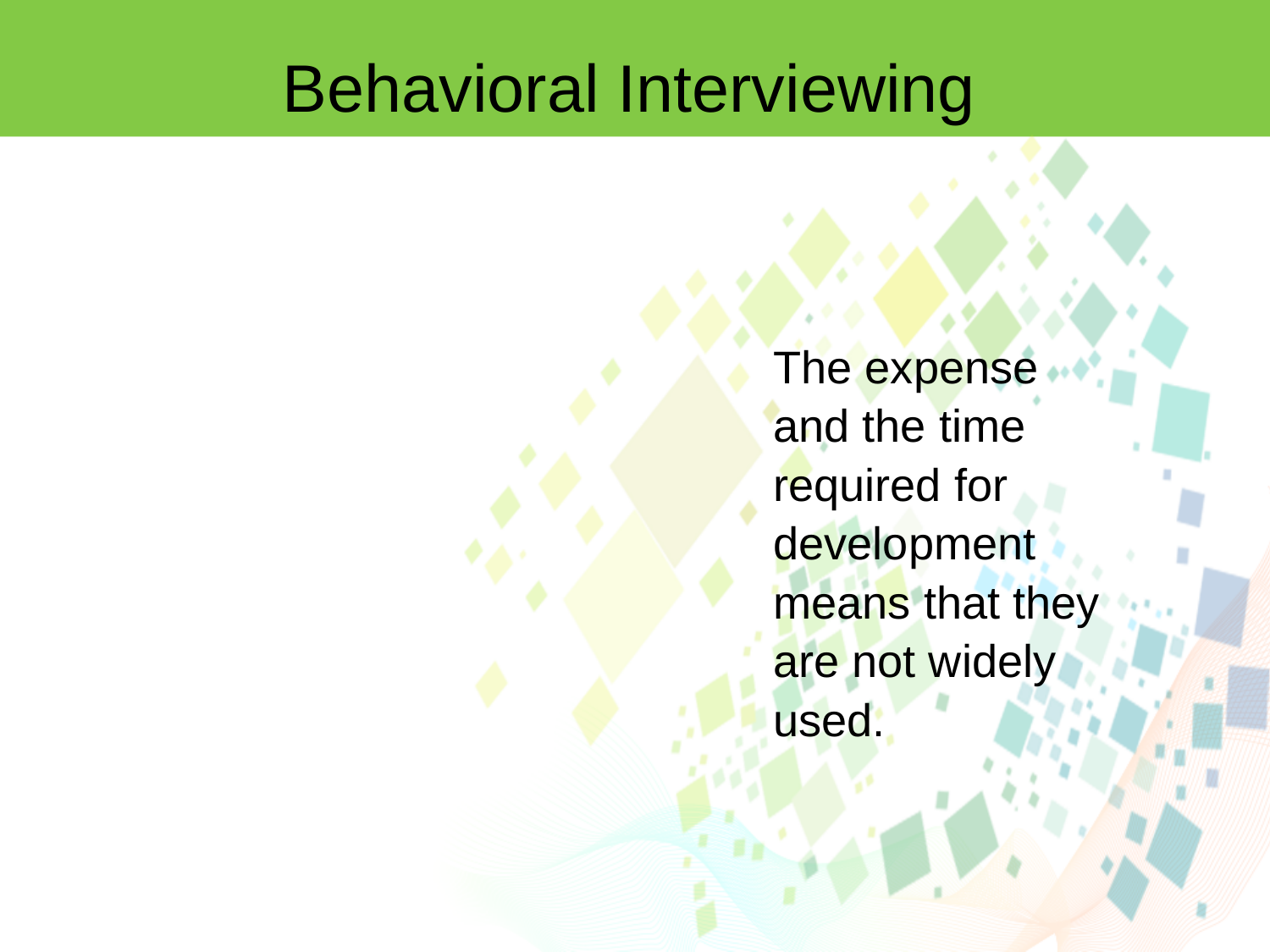

Behavioral Interviewing
The expense and the time required for development means that they are not widely used.